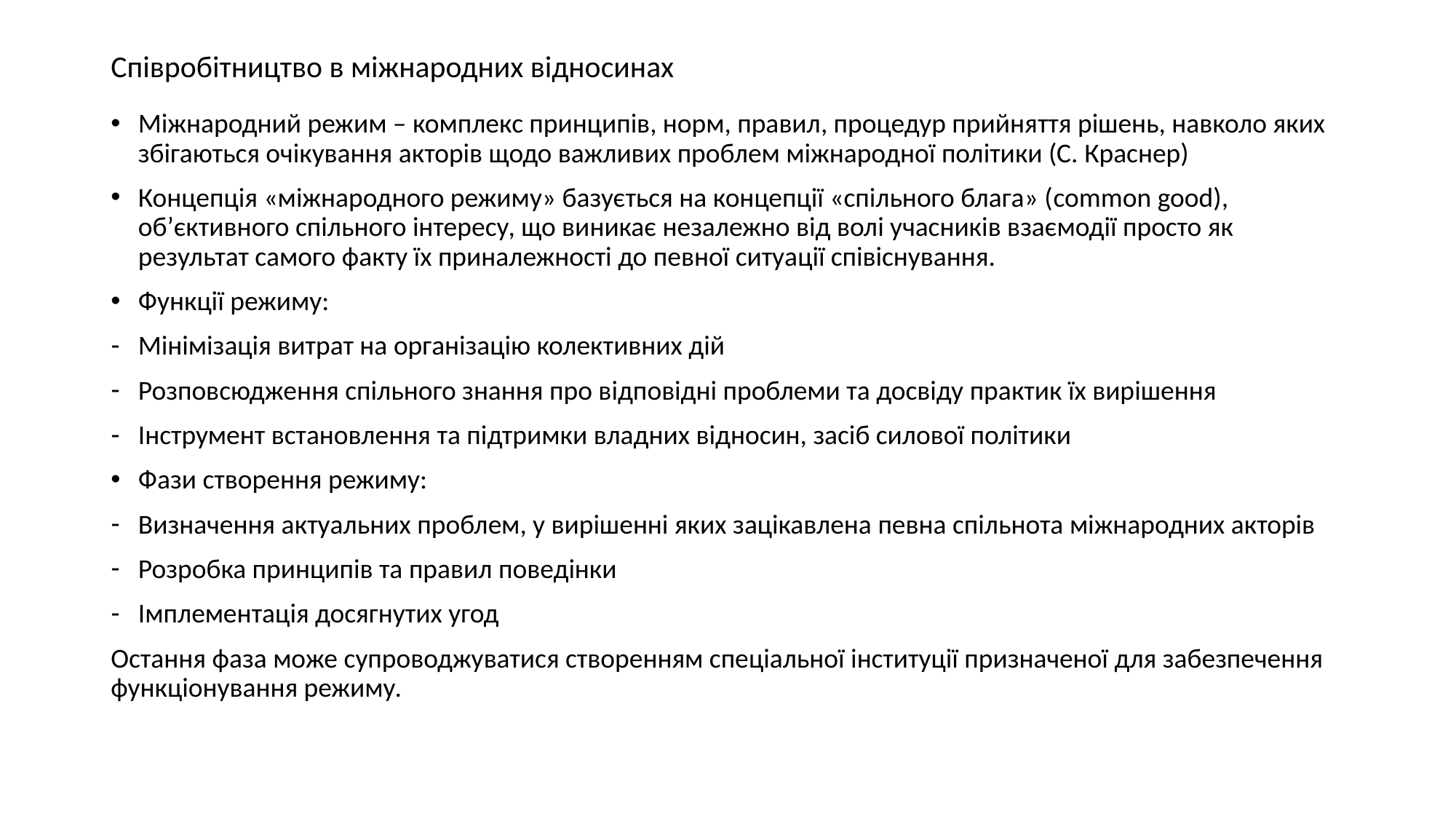

# Співробітництво в міжнародних відносинах
Міжнародний режим – комплекс принципів, норм, правил, процедур прийняття рішень, навколо яких збігаються очікування акторів щодо важливих проблем міжнародної політики (С. Краснер)
Концепція «міжнародного режиму» базується на концепції «спільного блага» (common good), об’єктивного спільного інтересу, що виникає незалежно від волі учасників взаємодії просто як результат самого факту їх приналежності до певної ситуації співіснування.
Функції режиму:
Мінімізація витрат на організацію колективних дій
Розповсюдження спільного знання про відповідні проблеми та досвіду практик їх вирішення
Інструмент встановлення та підтримки владних відносин, засіб силової політики
Фази створення режиму:
Визначення актуальних проблем, у вирішенні яких зацікавлена певна спільнота міжнародних акторів
Розробка принципів та правил поведінки
Імплементація досягнутих угод
Остання фаза може супроводжуватися створенням спеціальної інституції призначеної для забезпечення функціонування режиму.